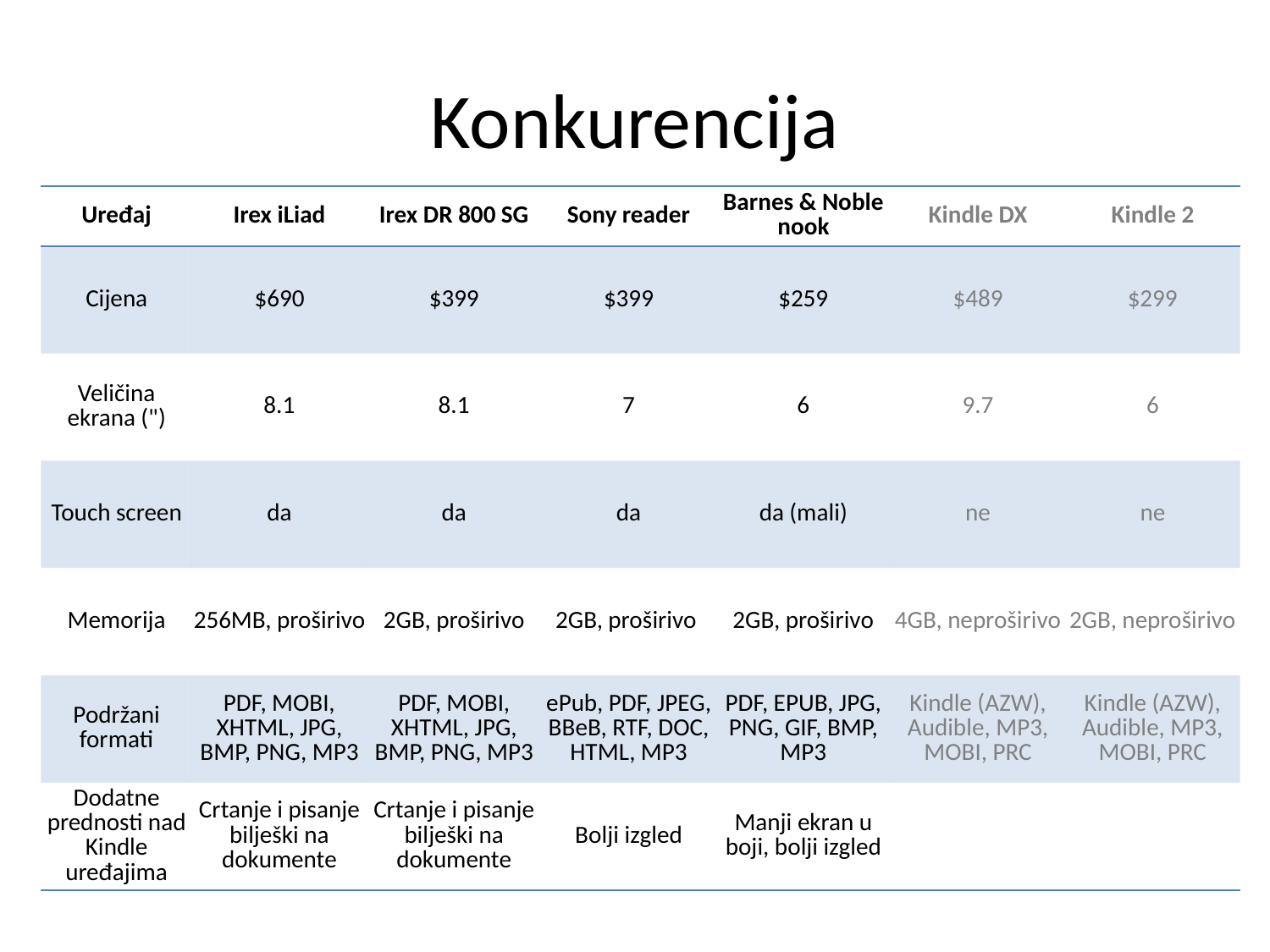

# Konkurencija
| Uređaj | Irex iLiad | Irex DR 800 SG | Sony reader | Barnes & Noble nook | Kindle DX | Kindle 2 |
| --- | --- | --- | --- | --- | --- | --- |
| Cijena | $690 | $399 | $399 | $259 | $489 | $299 |
| Veličina ekrana (") | 8.1 | 8.1 | 7 | 6 | 9.7 | 6 |
| Touch screen | da | da | da | da (mali) | ne | ne |
| Memorija | 256MB, proširivo | 2GB, proširivo | 2GB, proširivo | 2GB, proširivo | 4GB, neproširivo | 2GB, neproširivo |
| Podržani formati | PDF, MOBI, XHTML, JPG, BMP, PNG, MP3 | PDF, MOBI, XHTML, JPG, BMP, PNG, MP3 | ePub, PDF, JPEG, BBeB, RTF, DOC, HTML, MP3 | PDF, EPUB, JPG, PNG, GIF, BMP, MP3 | Kindle (AZW), Audible, MP3, MOBI, PRC | Kindle (AZW), Audible, MP3, MOBI, PRC |
| Dodatne prednosti nad Kindle uređajima | Crtanje i pisanje bilješki na dokumente | Crtanje i pisanje bilješki na dokumente | Bolji izgled | Manji ekran u boji, bolji izgled |  |  |